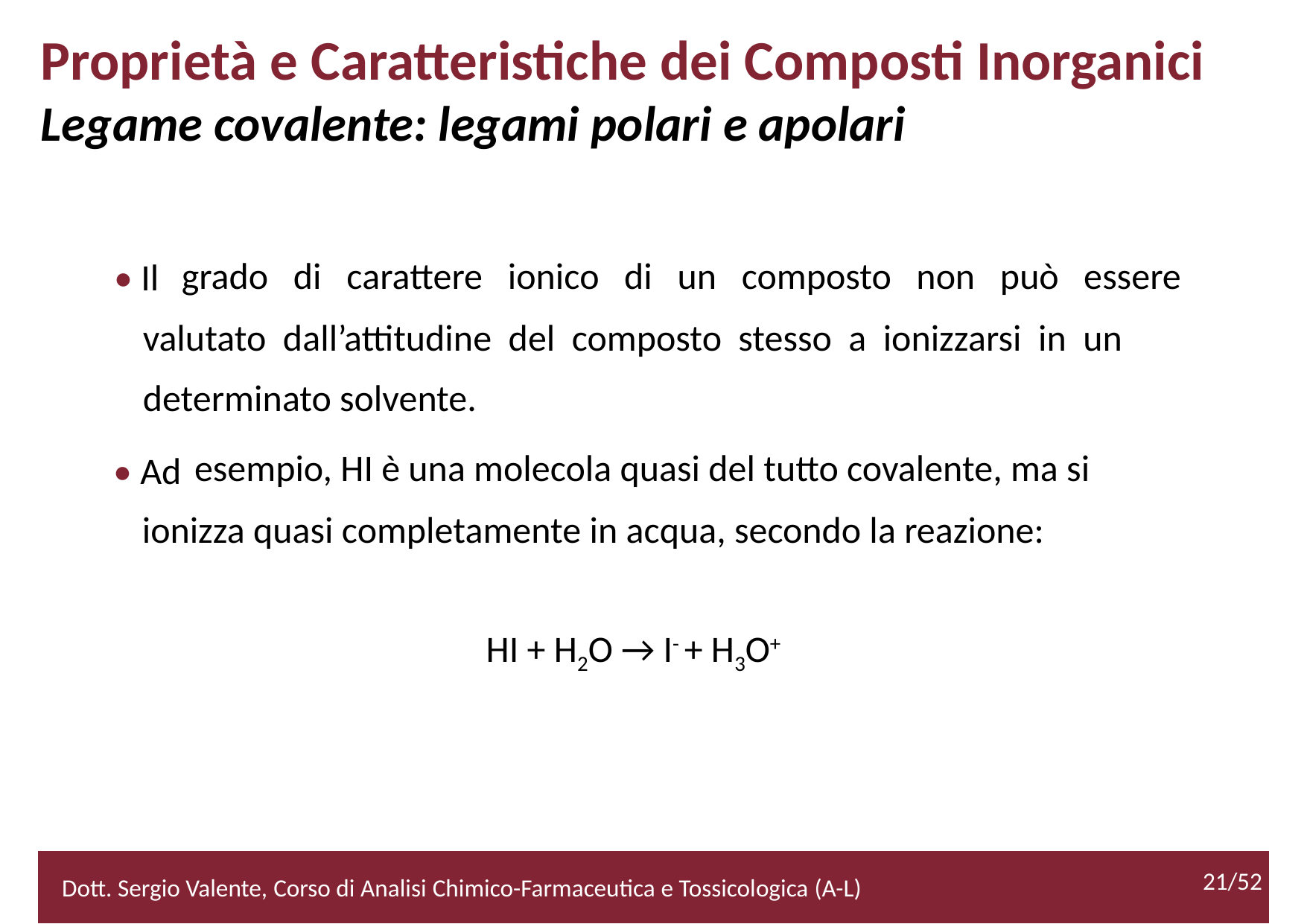

Proprietà e Caratteristiche dei Composti Inorganici
Legame covalente: legami polari e apolari
• Il
grado   di   carattere   ionico   di   un   composto   non   può   essere
valutato  dall’attitudine  del  composto  stesso  a  ionizzarsi  in  un

determinato solvente.
• Ad
esempio, HI è una molecola quasi del tutto covalente, ma si
ionizza quasi completamente in acqua, secondo la reazione:

HI + H2O → I- + H3O+

21/52
Dott. Sergio Valente, Corso di Analisi Chimico-Farmaceutica e Tossicologica (A-L)